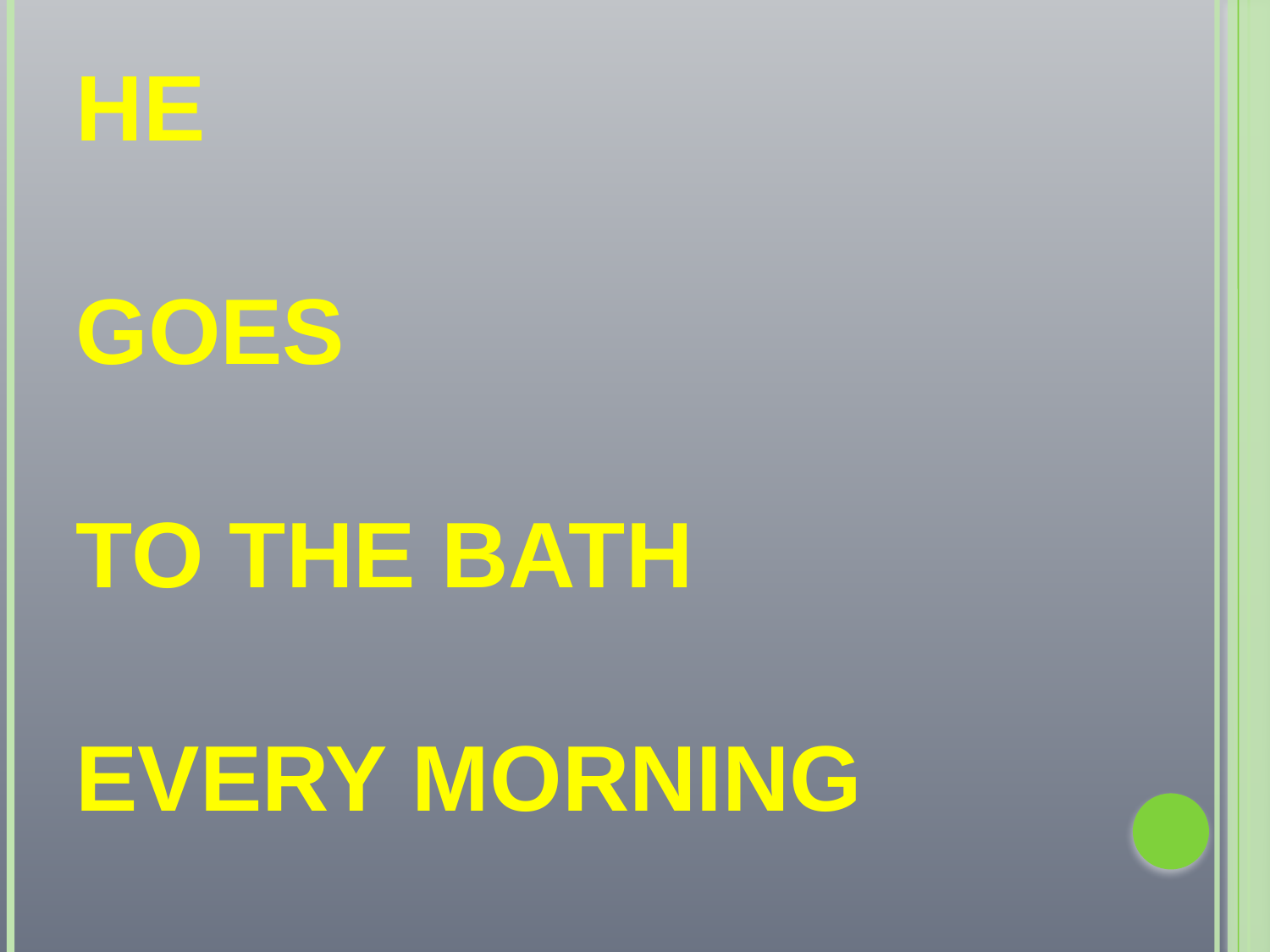

# HE GOES TO THE BATH EVERY MORNING